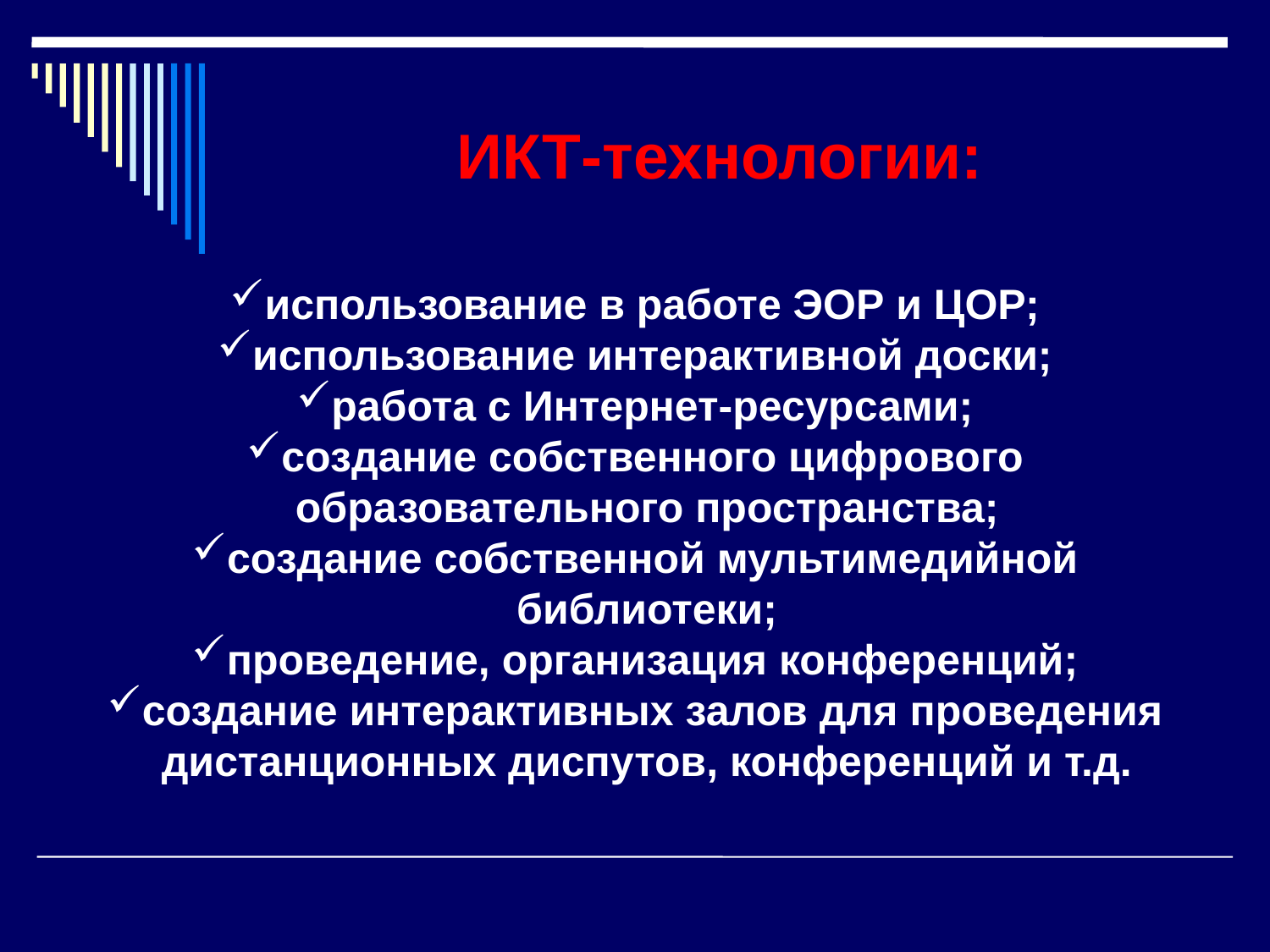

# ИКТ-технологии:
использование в работе ЭОР и ЦОР;
использование интерактивной доски;
работа с Интернет-ресурсами;
создание собственного цифрового образовательного пространства;
создание собственной мультимедийной библиотеки;
проведение, организация конференций;
создание интерактивных залов для проведения дистанционных диспутов, конференций и т.д.